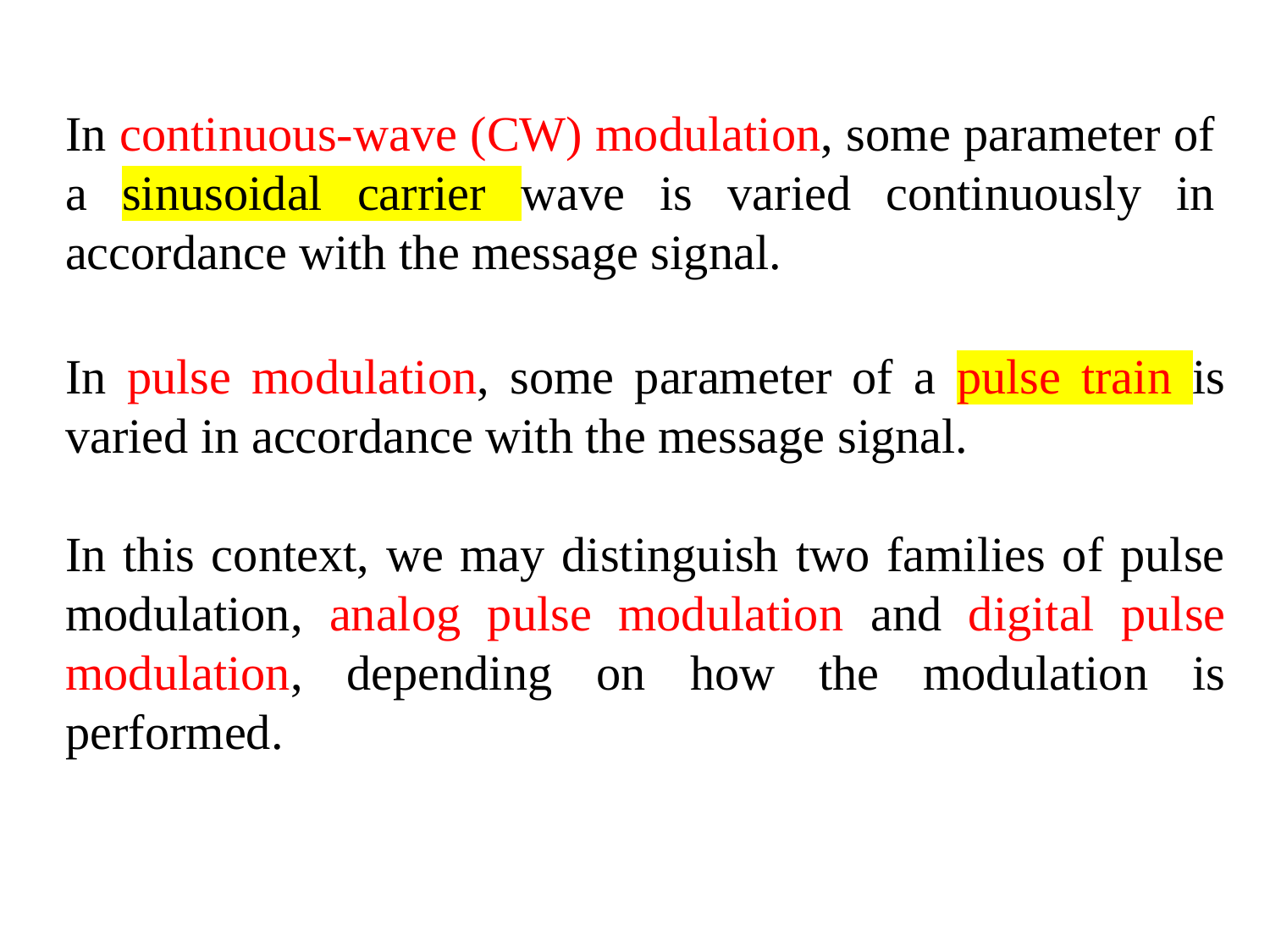

In continuous-wave (CW) modulation, some parameter of a sinusoidal carrier wave is varied continuously in accordance with the message signal.
In pulse modulation, some parameter of a pulse train is varied in accordance with the message signal.

In this context, we may distinguish two families of pulse modulation, analog pulse modulation and digital pulse modulation, depending on how the modulation is performed.